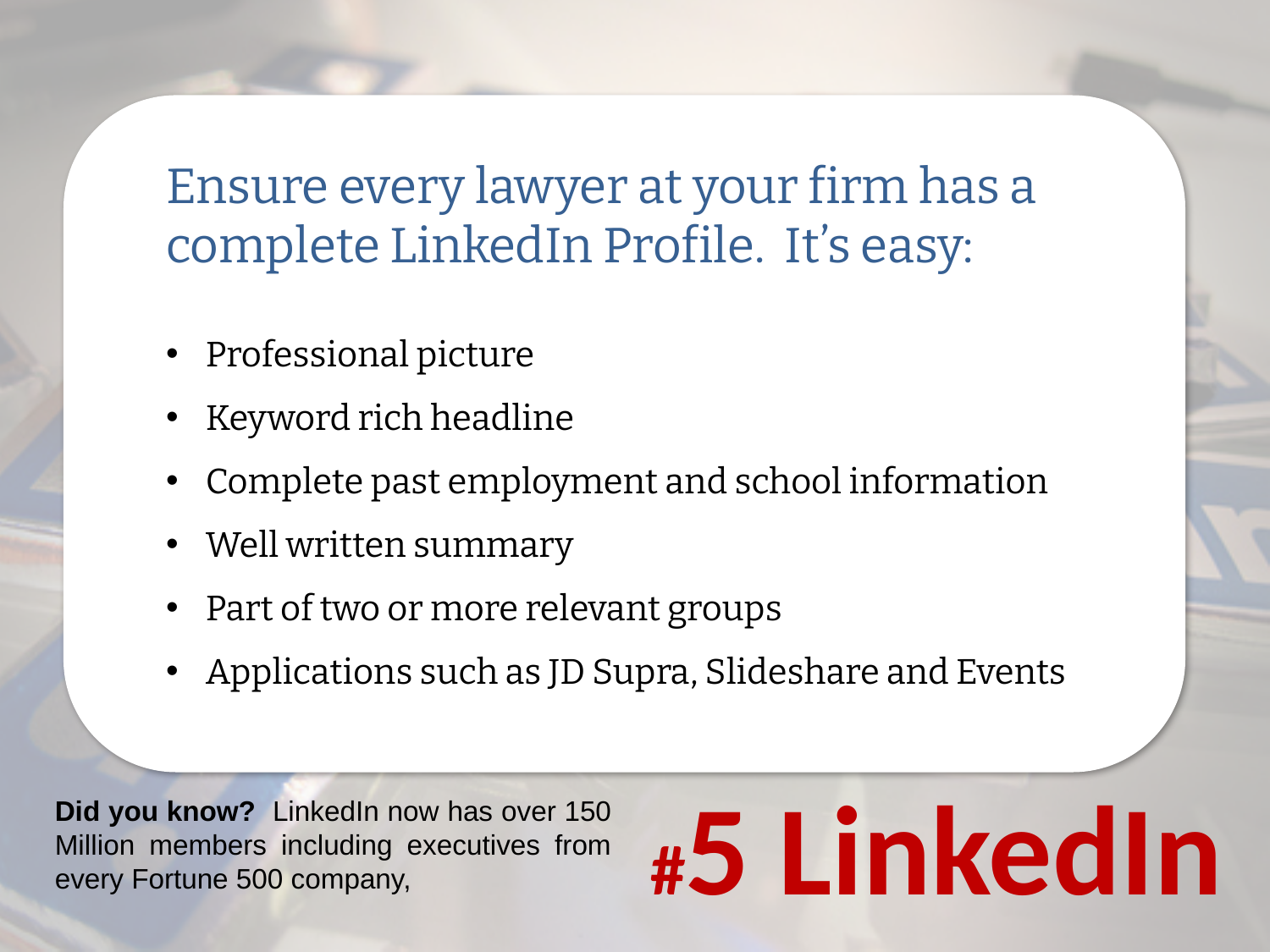

Ensure every lawyer at your firm has a complete LinkedIn Profile.  It’s easy:

Professional picture
Keyword rich headline
Complete past employment and school information
Well written summary
Part of two or more relevant groups
Applications such as JD Supra, Slideshare and Events
#5 LinkedIn
Did you know?  LinkedIn now has over 150 Million members including executives from every Fortune 500 company,